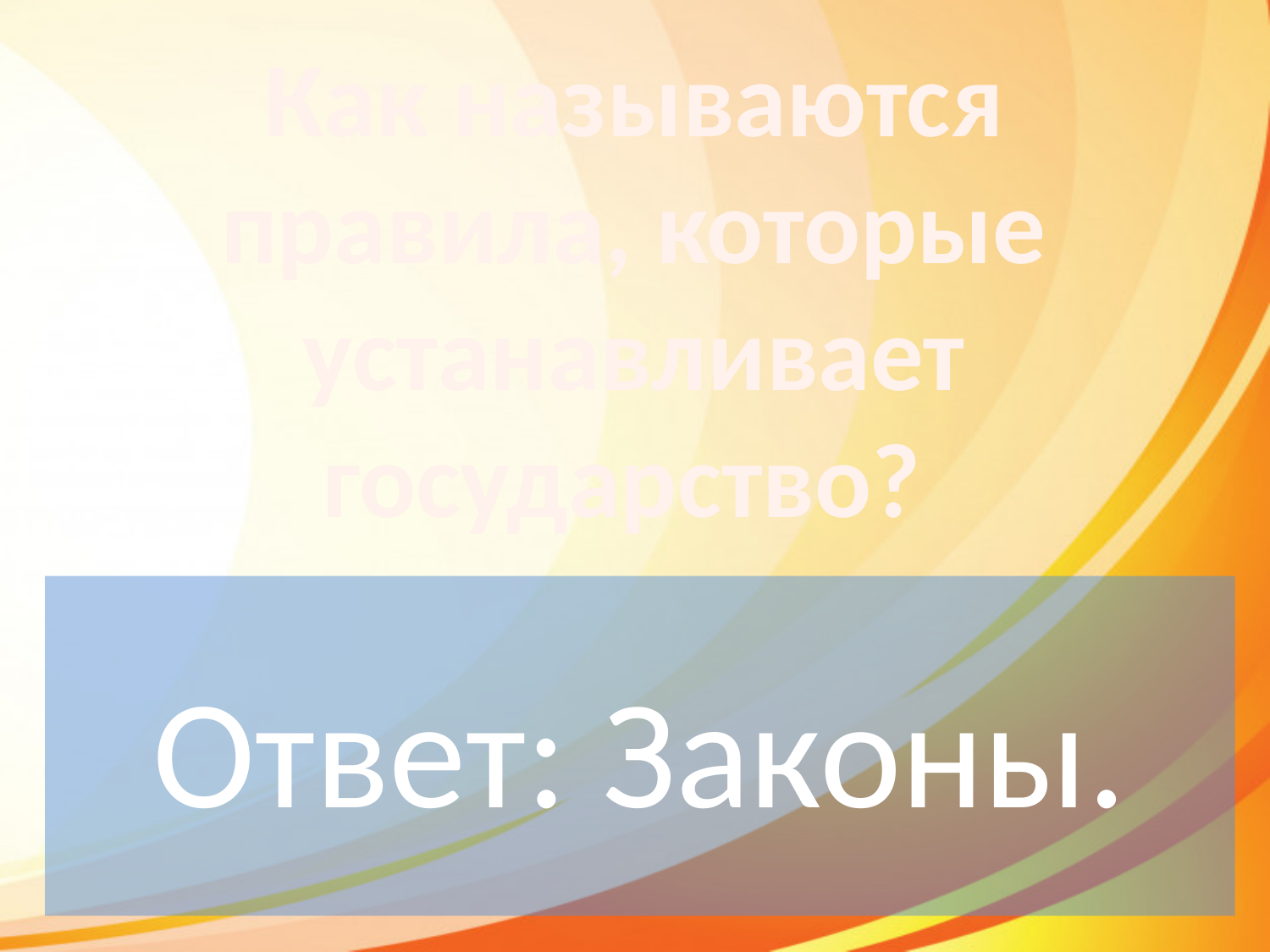

Как называются правила, которые устанавливает государство?
Ответ: Законы.